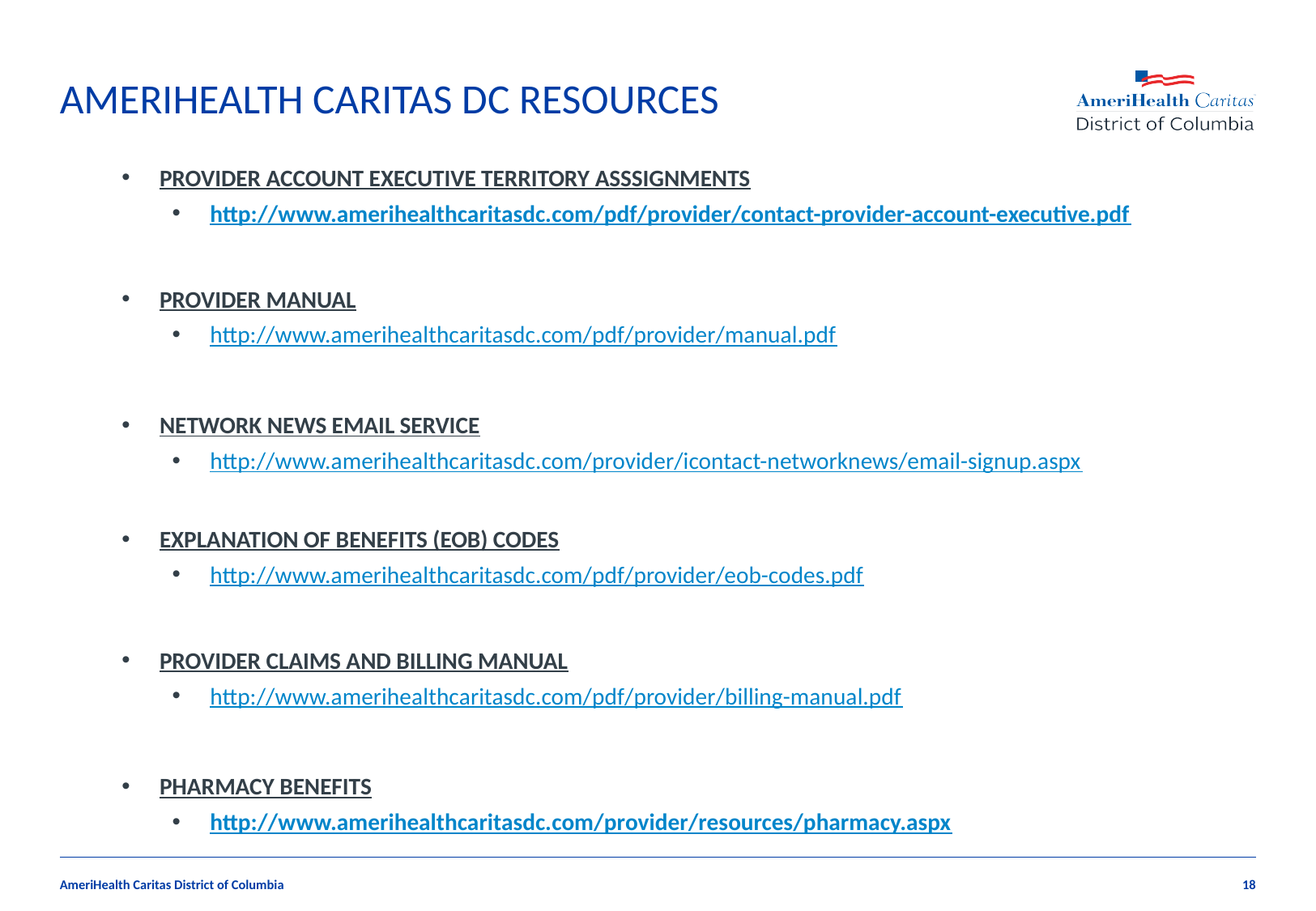

# AMERIHEALTH CARITAS DC RESOURCES
PROVIDER ACCOUNT EXECUTIVE TERRITORY ASSSIGNMENTS
http://www.amerihealthcaritasdc.com/pdf/provider/contact-provider-account-executive.pdf

PROVIDER MANUAL
http://www.amerihealthcaritasdc.com/pdf/provider/manual.pdf

NETWORK NEWS EMAIL SERVICE
http://www.amerihealthcaritasdc.com/provider/icontact-networknews/email-signup.aspx

EXPLANATION OF BENEFITS (EOB) CODES
http://www.amerihealthcaritasdc.com/pdf/provider/eob-codes.pdf

PROVIDER CLAIMS AND BILLING MANUAL
http://www.amerihealthcaritasdc.com/pdf/provider/billing-manual.pdf

PHARMACY BENEFITS
http://www.amerihealthcaritasdc.com/provider/resources/pharmacy.aspx

AmeriHealth Caritas District of Columbia
18